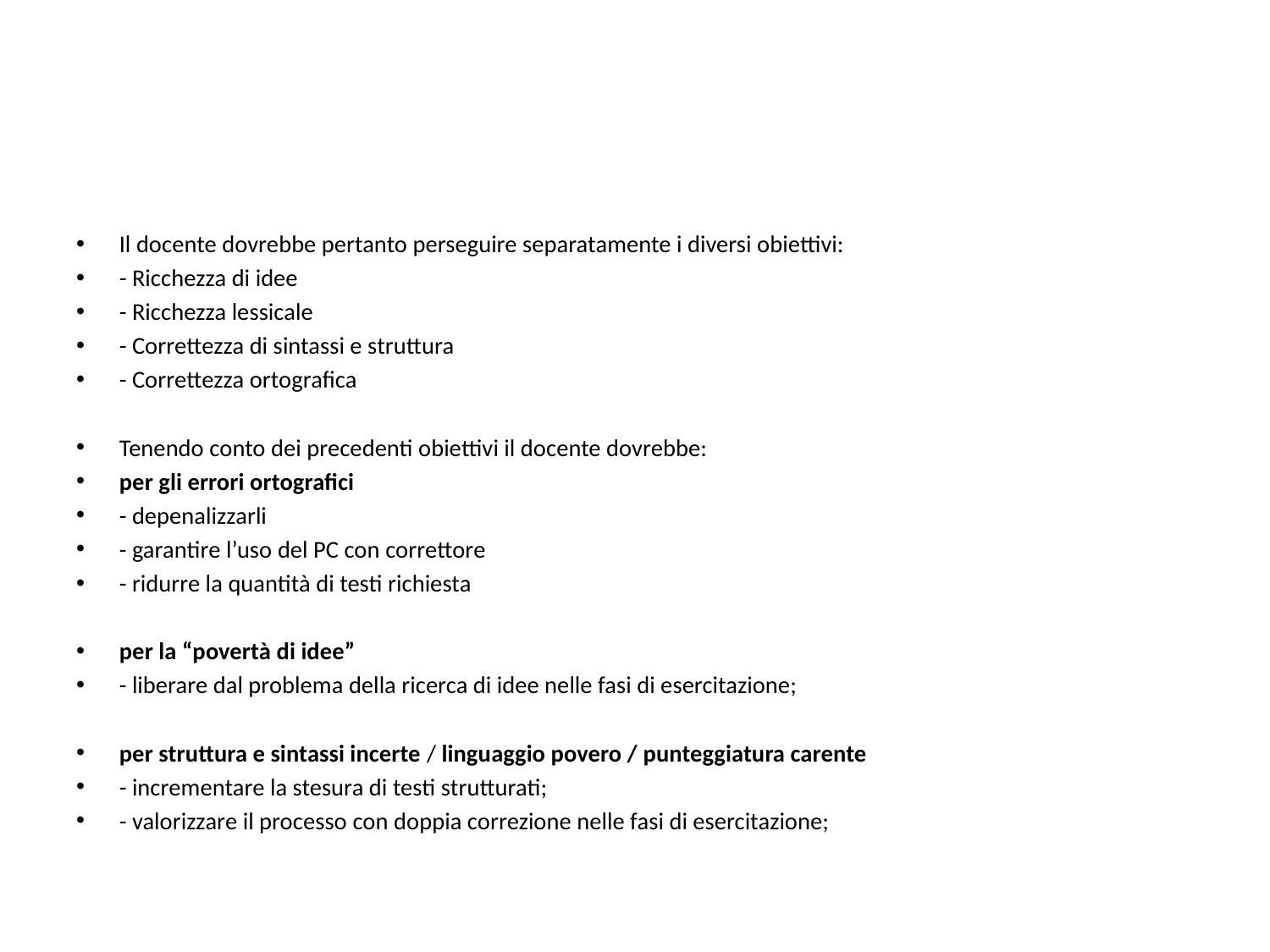

#
Il docente dovrebbe pertanto perseguire separatamente i diversi obiettivi:
- Ricchezza di idee
- Ricchezza lessicale
- Correttezza di sintassi e struttura
- Correttezza ortografica

Tenendo conto dei precedenti obiettivi il docente dovrebbe:
per gli errori ortografici
- depenalizzarli
- garantire l’uso del PC con correttore
- ridurre la quantità di testi richiesta

per la “povertà di idee”
- liberare dal problema della ricerca di idee nelle fasi di esercitazione;

per struttura e sintassi incerte / linguaggio povero / punteggiatura carente
- incrementare la stesura di testi strutturati;
- valorizzare il processo con doppia correzione nelle fasi di esercitazione;